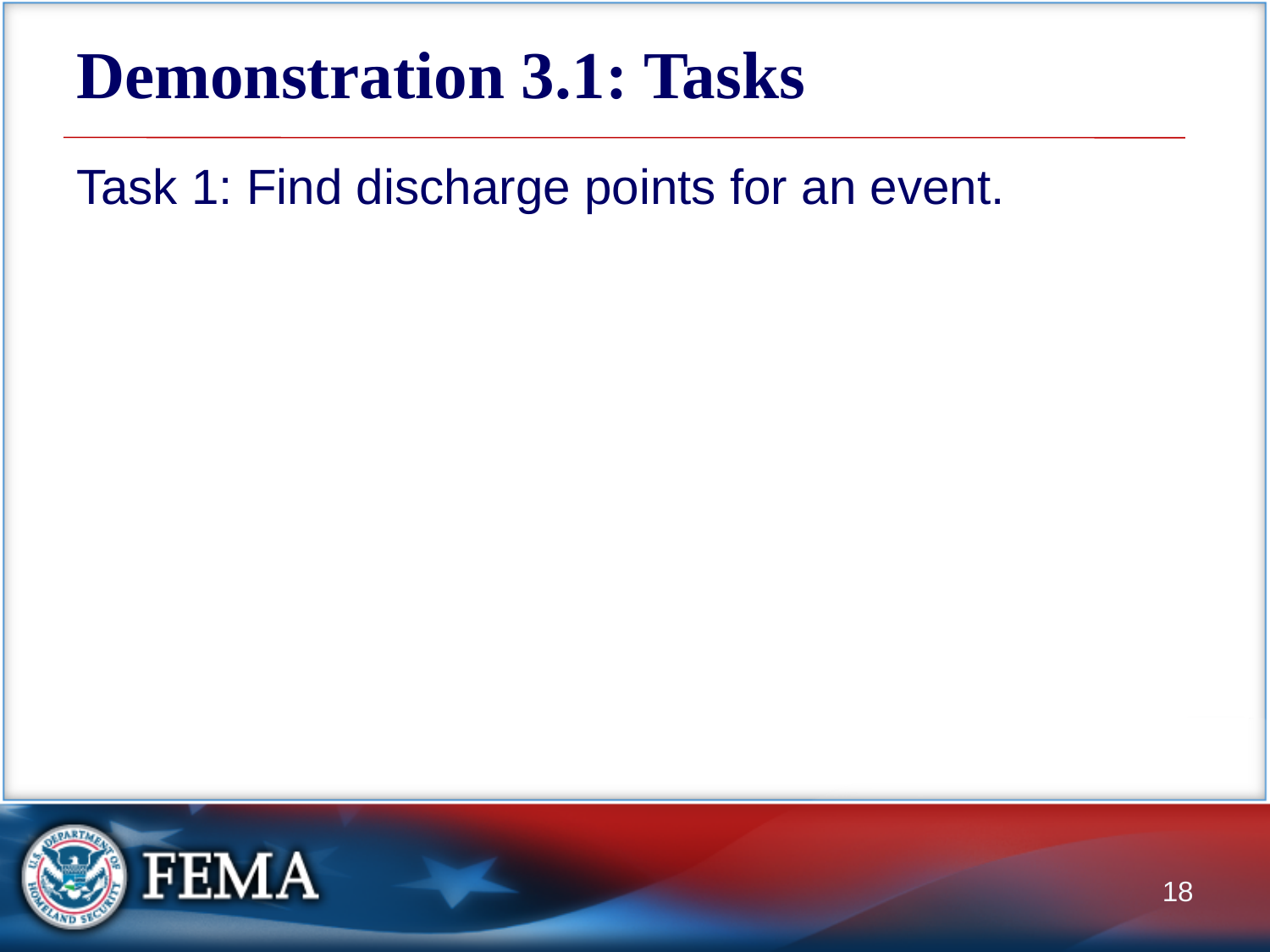

# Demonstration 3.1: Tasks
Task 1: Find discharge points for an event.
18